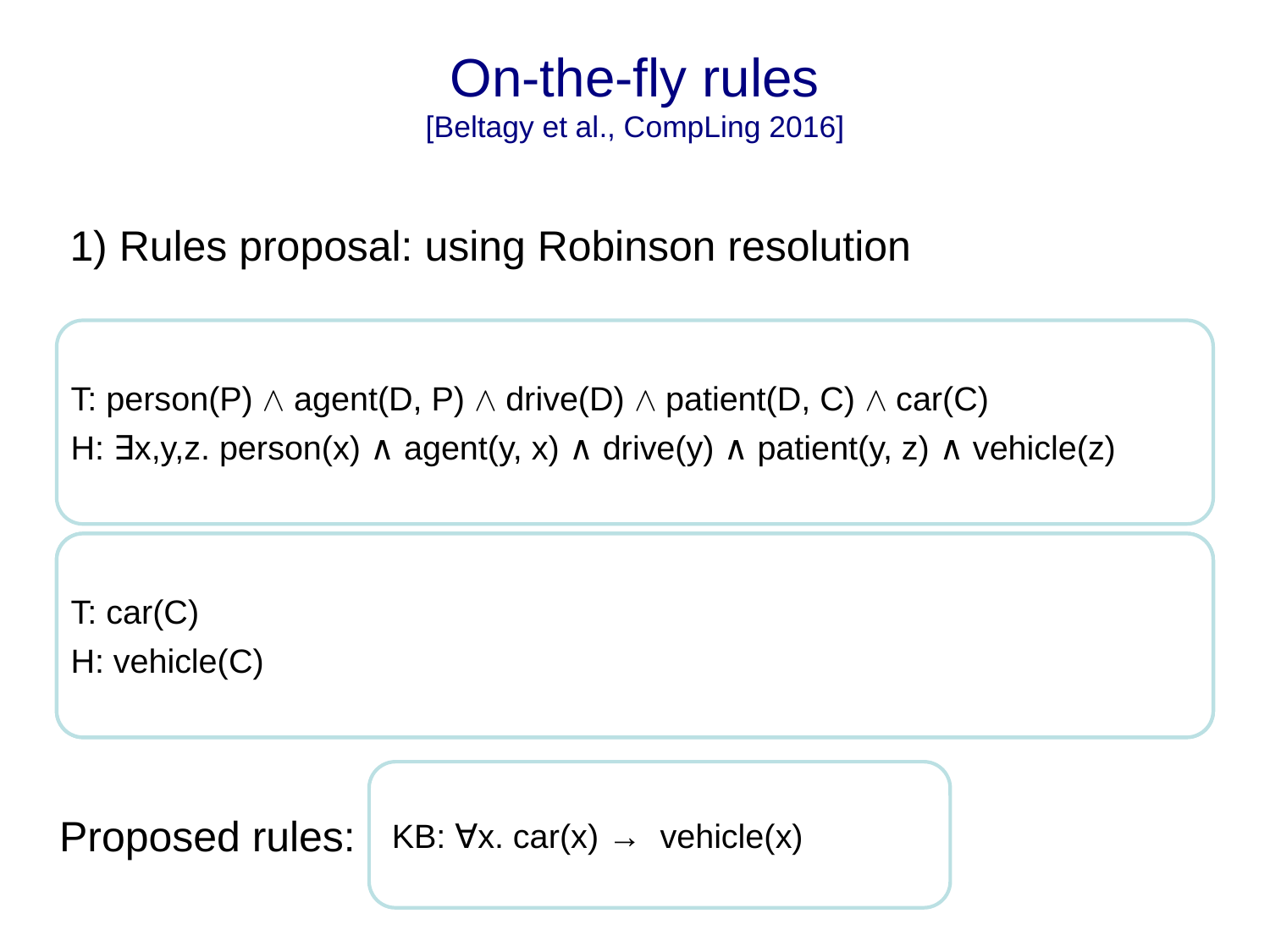

# On-the-fly rules
[Beltagy et al., CompLing 2016]
1) Rules proposal: using Robinson resolution
T: person(P) ∧ agent(D, P) ∧ drive(D) ∧ patient(D, C) ∧ car(C)
H: ∃x,y,z. person(x) ∧ agent(y, x) ∧ drive(y) ∧ patient(y, z) ∧ vehicle(z)
T: person(P) ∧ agent(D, P) ∧ drive(D) ∧ patient(D, C) ∧ car(C)
H: ∃x,y,z. person(x) ∧ agent(y, x) ∧ drive(y) ∧ patient(y, z) ∧ vehicle(z)
T: agent(D, P) ∧ patient(D, C) ∧ car(C)
H: ∃z. agent(D, P) ∧ patient(D, z) ∧ vehicle(z)
T: car(C)
H: vehicle(C)
Proposed rules:
KB: ∀x. car(x) →  vehicle(x)
35